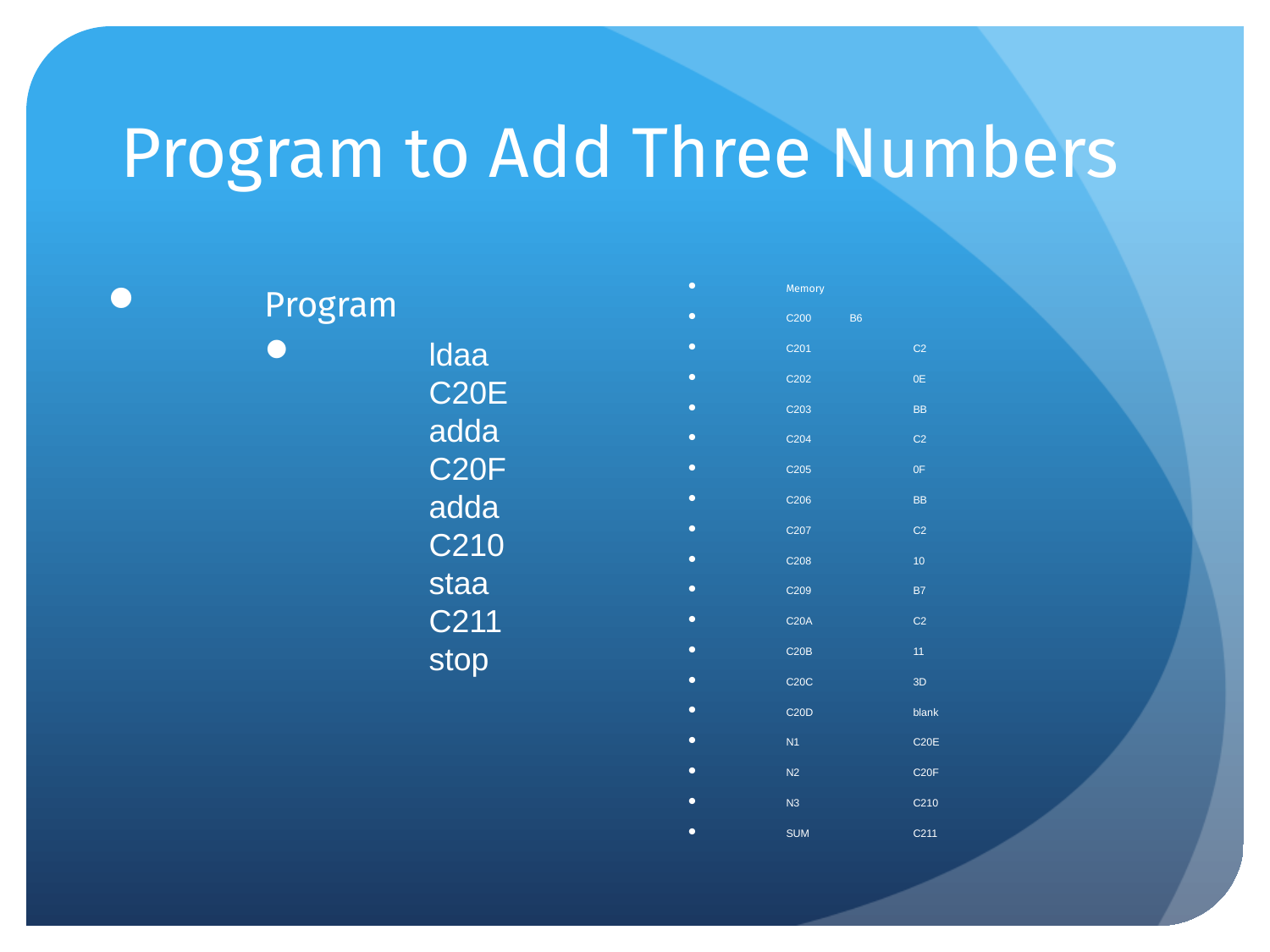

# Program to Add Three Numbers
Program
ldaa 	C20E
adda	C20F
adda	C210
staa	C211
stop
Memory
C200 	B6
C201		C2
C202		0E
C203		BB
C204		C2
C205		0F
C206		BB
C207		C2
C208		10
C209		B7
C20A		C2
C20B		11
C20C		3D
C20D		blank
N1		C20E
N2		C20F
N3		C210
SUM		C211